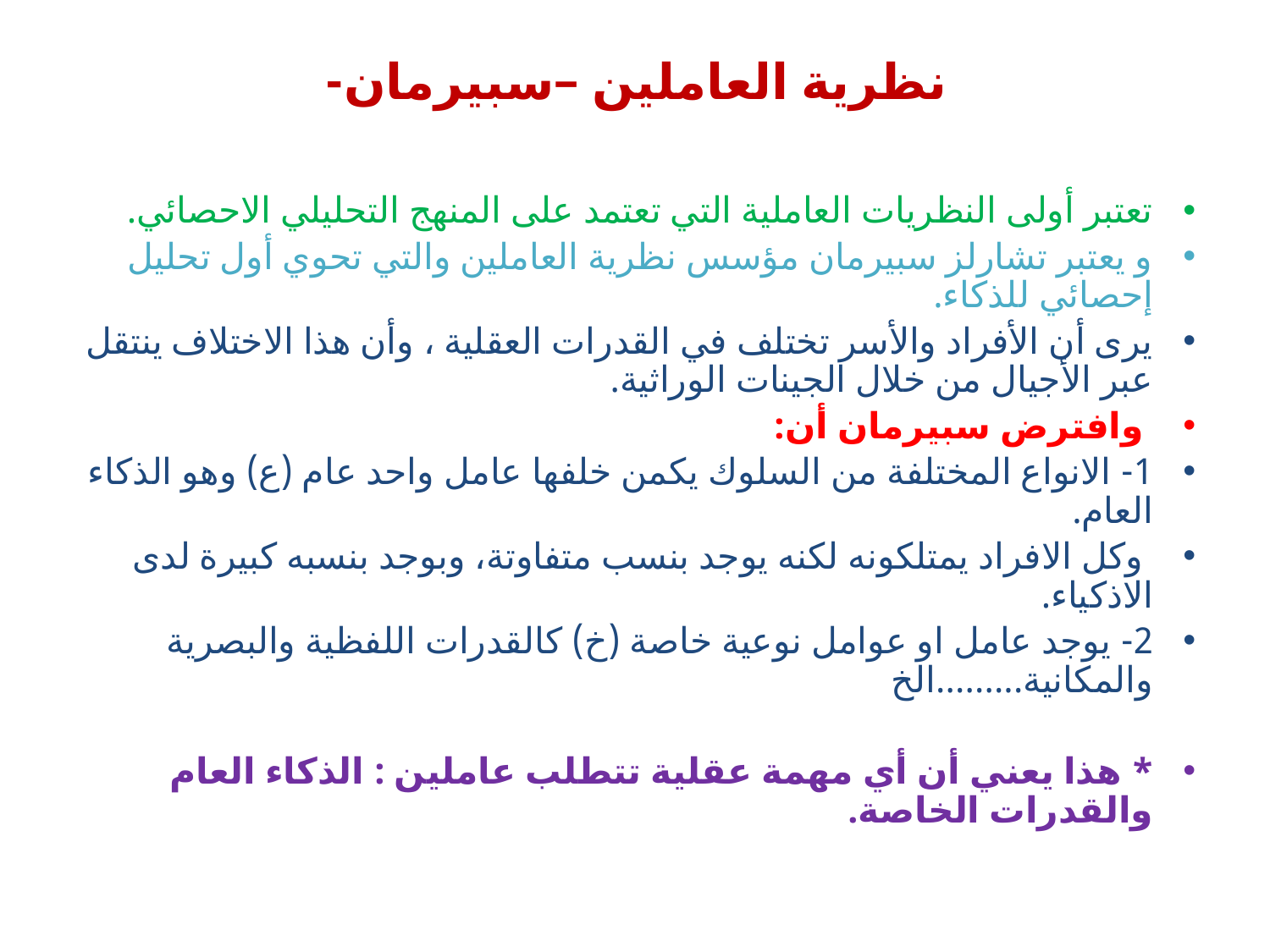

# نظرية العاملين –سبيرمان-
تعتبر أولى النظريات العاملية التي تعتمد على المنهج التحليلي الاحصائي.
و يعتبر تشارلز سبيرمان مؤسس نظرية العاملين والتي تحوي أول تحليل إحصائي للذكاء.
يرى أن الأفراد والأسر تختلف في القدرات العقلية ، وأن هذا الاختلاف ينتقل عبر الأجيال من خلال الجينات الوراثية.
 وافترض سبيرمان أن:
1- الانواع المختلفة من السلوك يكمن خلفها عامل واحد عام (ع) وهو الذكاء العام.
 وكل الافراد يمتلكونه لكنه يوجد بنسب متفاوتة، وبوجد بنسبه كبيرة لدى الاذكياء.
2- يوجد عامل او عوامل نوعية خاصة (خ) كالقدرات اللفظية والبصرية والمكانية.........الخ

* هذا يعني أن أي مهمة عقلية تتطلب عاملين : الذكاء العام والقدرات الخاصة.